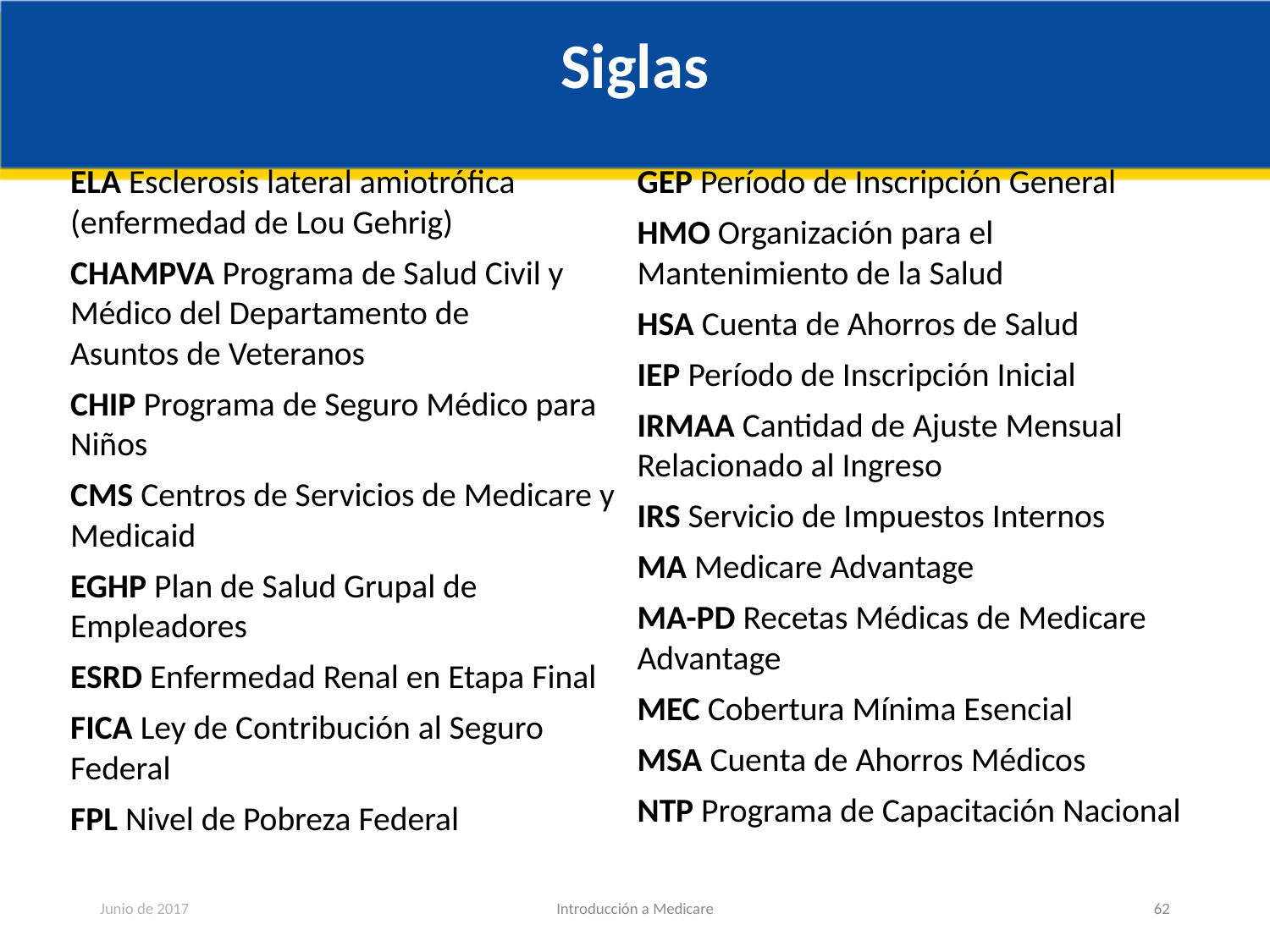

# Siglas
ELA Esclerosis lateral amiotrófica
(enfermedad de Lou Gehrig)
CHAMPVA Programa de Salud Civil y
Médico del Departamento de
Asuntos de Veteranos
CHIP Programa de Seguro Médico para Niños
CMS Centros de Servicios de Medicare y Medicaid
EGHP Plan de Salud Grupal de Empleadores
ESRD Enfermedad Renal en Etapa Final
FICA Ley de Contribución al Seguro Federal
FPL Nivel de Pobreza Federal
GEP Período de Inscripción General
HMO Organización para el Mantenimiento de la Salud
HSA Cuenta de Ahorros de Salud
IEP Período de Inscripción Inicial
IRMAA Cantidad de Ajuste Mensual Relacionado al Ingreso
IRS Servicio de Impuestos Internos
MA Medicare Advantage
MA-PD Recetas Médicas de Medicare Advantage
MEC Cobertura Mínima Esencial
MSA Cuenta de Ahorros Médicos
NTP Programa de Capacitación Nacional
Junio de 2017
Introducción a Medicare
62